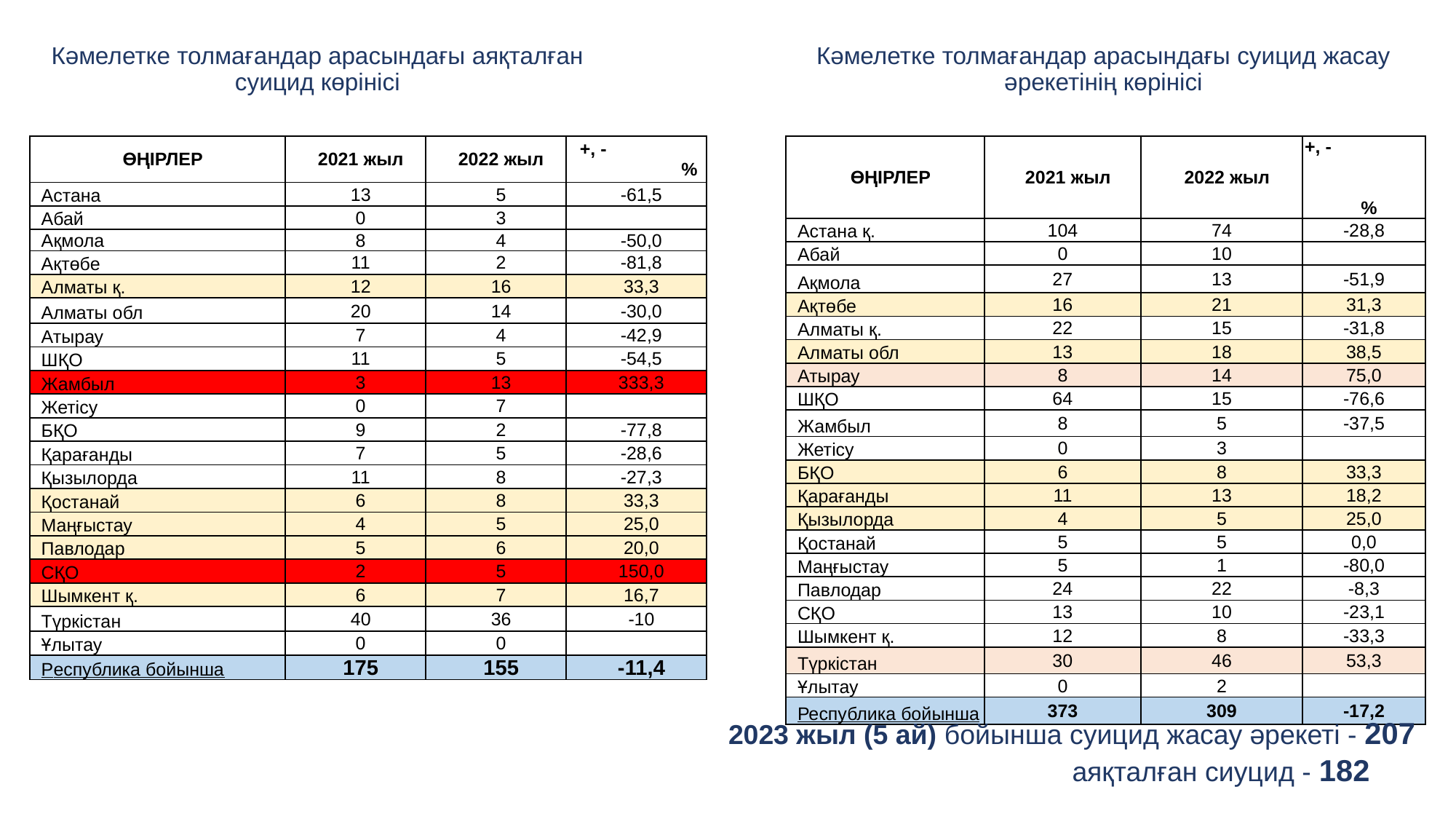

# Кәмелетке толмағандар арасындағы аяқталған суицид көрінісі
Кәмелетке толмағандар арасындағы суицид жасау әрекетінің көрінісі
| ӨҢІРЛЕР | 2021 жыл | 2022 жыл | +, - % |
| --- | --- | --- | --- |
| Астана | 13 | 5 | -61,5 |
| Абай | 0 | 3 |  |
| Ақмола | 8 | 4 | -50,0 |
| Ақтөбе | 11 | 2 | -81,8 |
| Алматы қ. | 12 | 16 | 33,3 |
| Алматы обл | 20 | 14 | -30,0 |
| Атырау | 7 | 4 | -42,9 |
| ШҚО | 11 | 5 | -54,5 |
| Жамбыл | 3 | 13 | 333,3 |
| Жетісу | 0 | 7 |  |
| БҚО | 9 | 2 | -77,8 |
| Қарағанды | 7 | 5 | -28,6 |
| Қызылорда | 11 | 8 | -27,3 |
| Қостанай | 6 | 8 | 33,3 |
| Маңғыстау | 4 | 5 | 25,0 |
| Павлодар | 5 | 6 | 20,0 |
| СҚО | 2 | 5 | 150,0 |
| Шымкент қ. | 6 | 7 | 16,7 |
| Түркістан | 40 | 36 | -10 |
| Ұлытау | 0 | 0 |  |
| Республика бойынша | 175 | 155 | -11,4 |
| ӨҢІРЛЕР | 2021 жыл | 2022 жыл | +, - % |
| --- | --- | --- | --- |
| Астана қ. | 104 | 74 | -28,8 |
| Абай | 0 | 10 |  |
| Ақмола | 27 | 13 | -51,9 |
| Ақтөбе | 16 | 21 | 31,3 |
| Алматы қ. | 22 | 15 | -31,8 |
| Алматы обл | 13 | 18 | 38,5 |
| Атырау | 8 | 14 | 75,0 |
| ШҚО | 64 | 15 | -76,6 |
| Жамбыл | 8 | 5 | -37,5 |
| Жетісу | 0 | 3 |  |
| БҚО | 6 | 8 | 33,3 |
| Қарағанды | 11 | 13 | 18,2 |
| Қызылорда | 4 | 5 | 25,0 |
| Қостанай | 5 | 5 | 0,0 |
| Маңғыстау | 5 | 1 | -80,0 |
| Павлодар | 24 | 22 | -8,3 |
| СҚО | 13 | 10 | -23,1 |
| Шымкент қ. | 12 | 8 | -33,3 |
| Түркістан | 30 | 46 | 53,3 |
| Ұлытау | 0 | 2 |  |
| Республика бойынша | 373 | 309 | -17,2 |
2023 жыл (5 ай) бойынша суицид жасау әрекеті - 207
                                             аяқталған сиуцид - 182